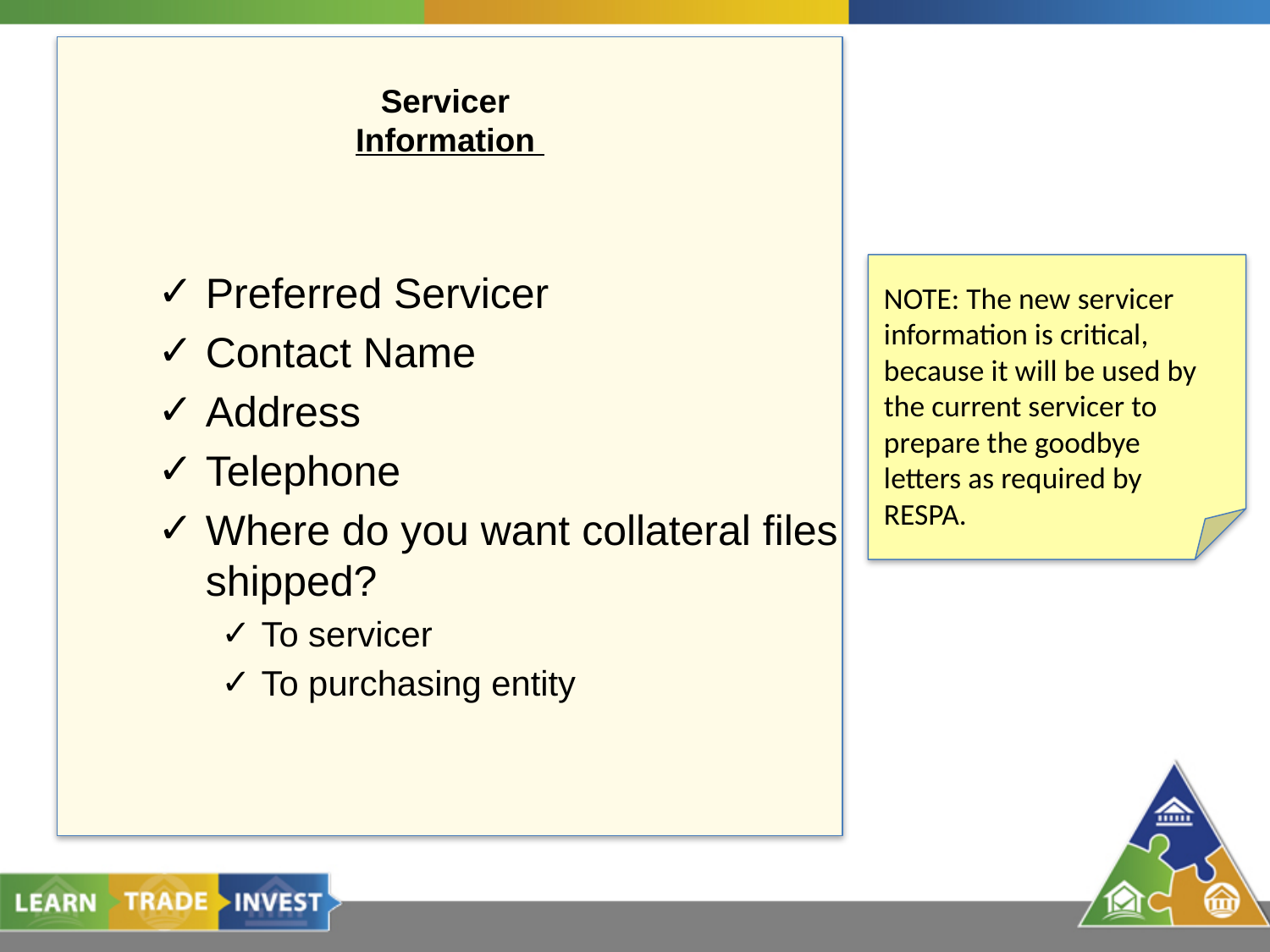

# Servicer Information

NOTE: The new servicer information is critical, because it will be used by the current servicer to prepare the goodbye letters as required by RESPA.

Preferred Servicer
Contact Name
Address
Telephone
Where do you want collateral files shipped?
To servicer
To purchasing entity